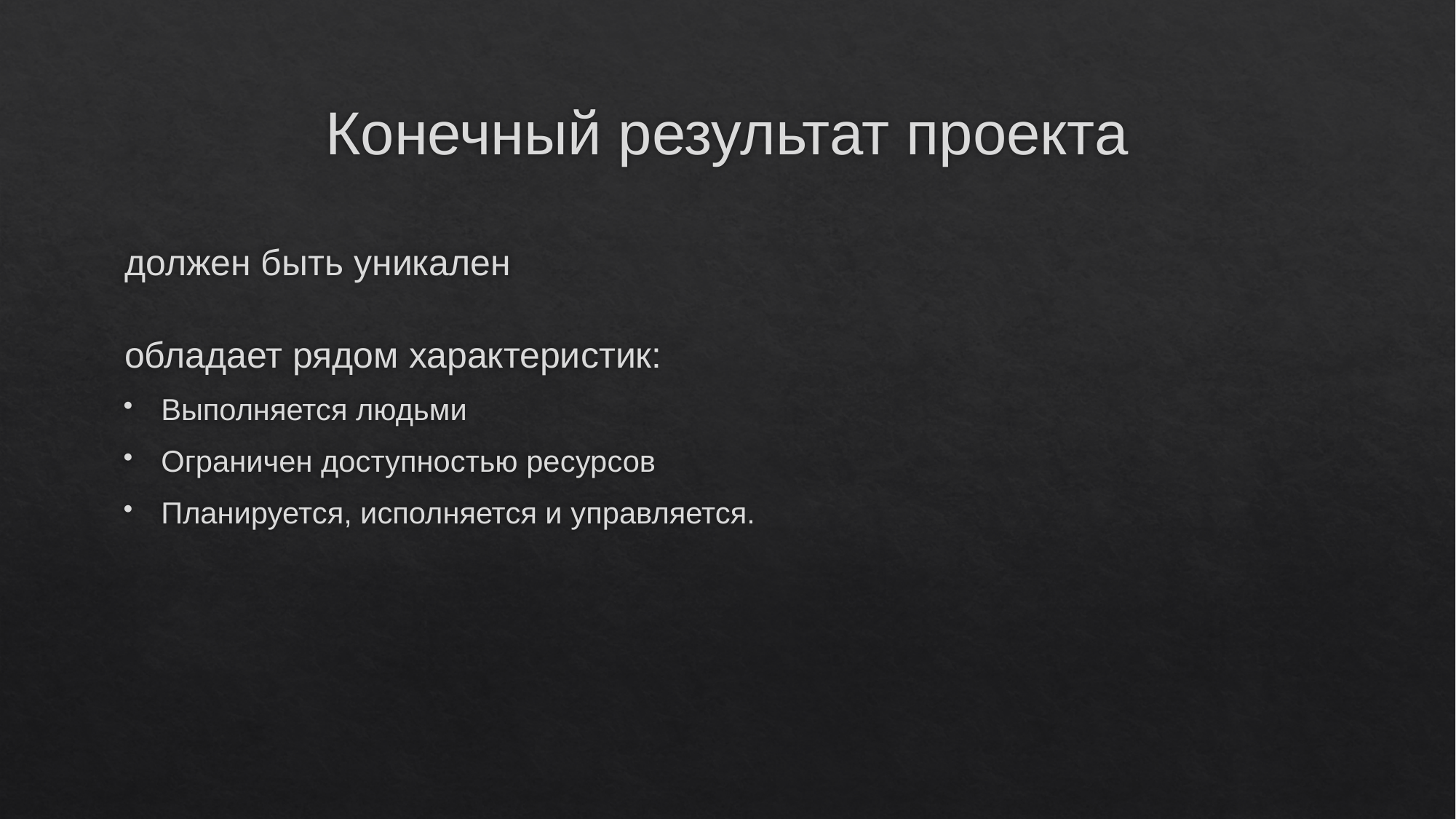

# Конечный результат проекта
должен быть уникален

обладает рядом характеристик:
Выполняется людьми
Ограничен доступностью ресурсов
Планируется, исполняется и управляется.